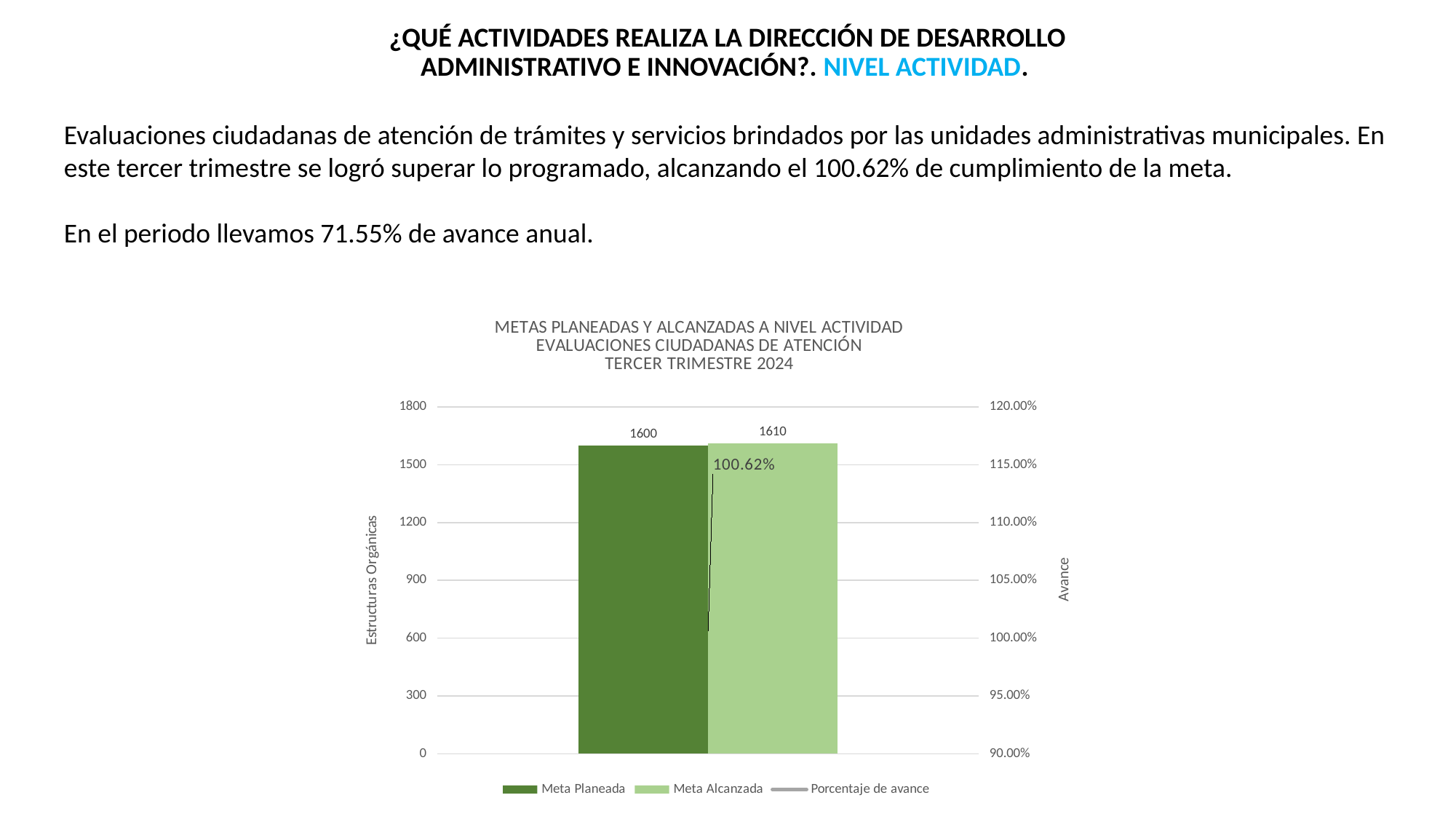

¿QUÉ ACTIVIDADES REALIZA LA DIRECCIÓN DE DESARROLLO ADMINISTRATIVO E INNOVACIÓN?. NIVEL ACTIVIDAD.
Evaluaciones ciudadanas de atención de trámites y servicios brindados por las unidades administrativas municipales. En este tercer trimestre se logró superar lo programado, alcanzando el 100.62% de cumplimiento de la meta.

En el periodo llevamos 71.55% de avance anual.

### Chart: METAS PLANEADAS Y ALCANZADAS A NIVEL ACTIVIDAD
EVALUACIONES CIUDADANAS DE ATENCIÓN
TERCER TRIMESTRE 2024

| Category | Meta Planeada | Meta Alcanzada |  |
|---|---|---|---|
| ESTRUCTURAS ORGÁNICAS ANALIZADAS Y EVALUADAS | 1600.0 | 1610.0 | 1.00625 |